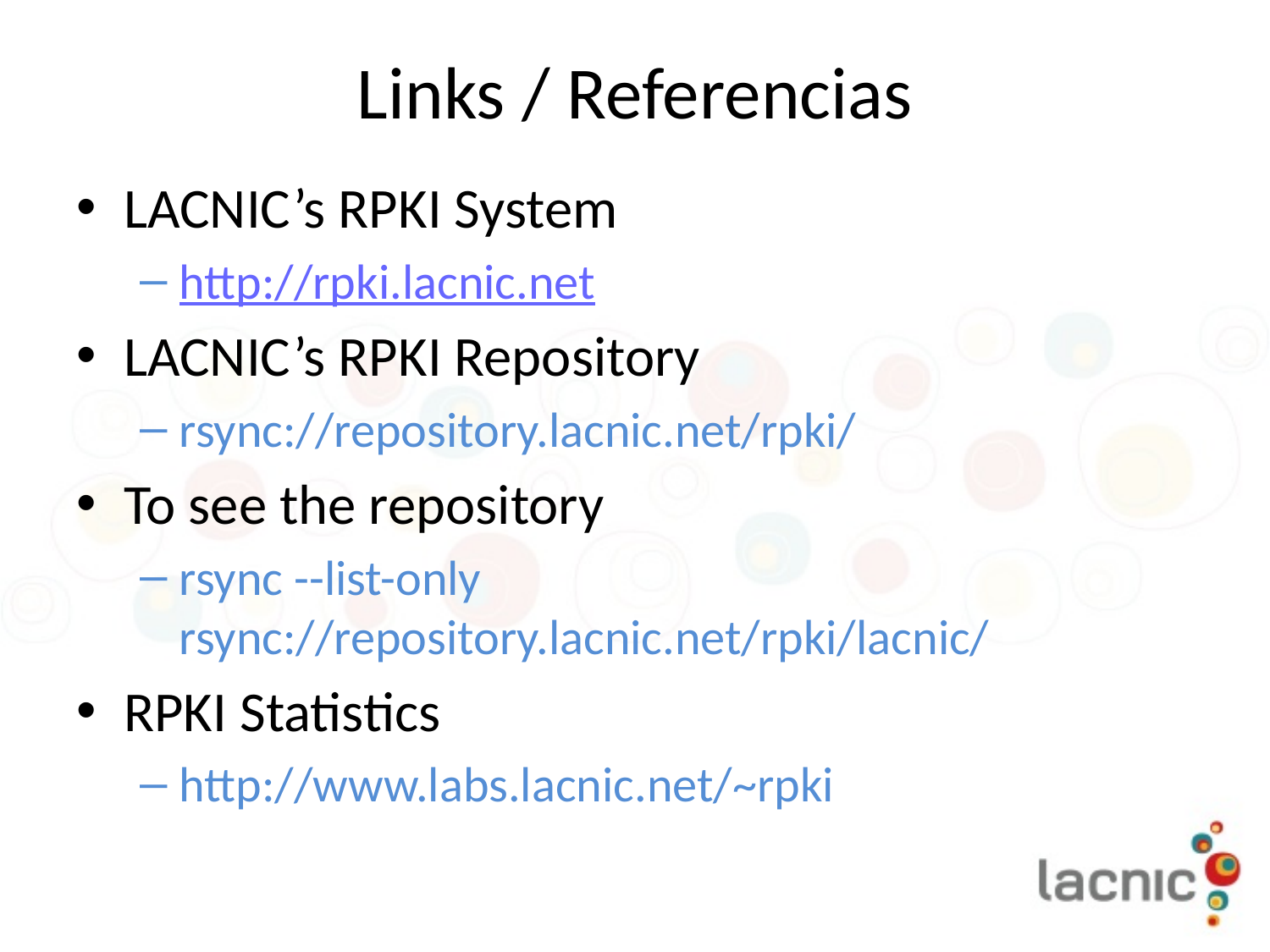

# Links / Referencias
LACNIC’s RPKI System
http://rpki.lacnic.net
LACNIC’s RPKI Repository
rsync://repository.lacnic.net/rpki/
To see the repository
rsync --list-only rsync://repository.lacnic.net/rpki/lacnic/
RPKI Statistics
http://www.labs.lacnic.net/~rpki